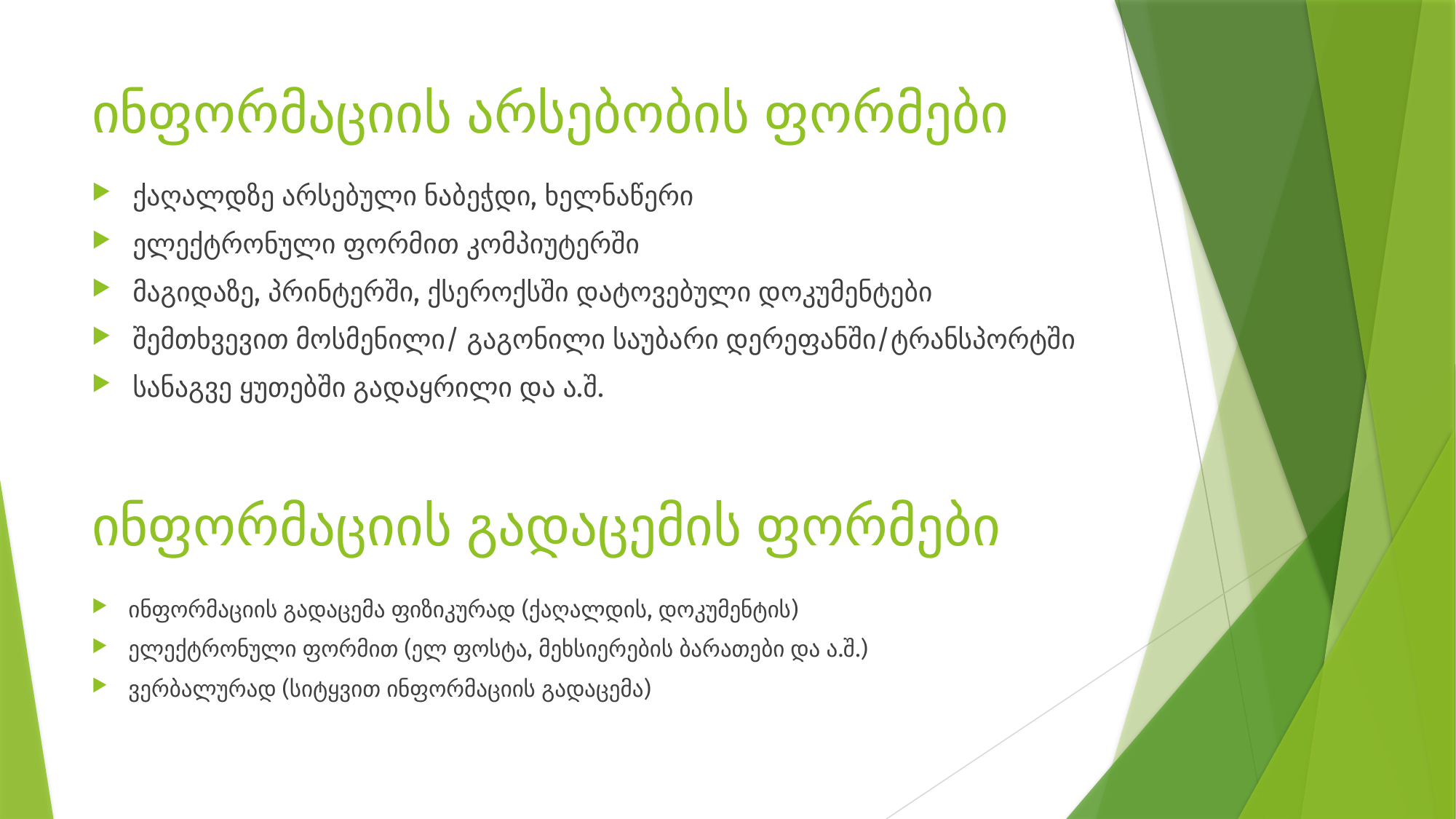

# ინფორმაციის არსებობის ფორმები
ქაღალდზე არსებული ნაბეჭდი, ხელნაწერი
ელექტრონული ფორმით კომპიუტერში
მაგიდაზე, პრინტერში, ქსეროქსში დატოვებული დოკუმენტები
შემთხვევით მოსმენილი/ გაგონილი საუბარი დერეფანში/ტრანსპორტში
სანაგვე ყუთებში გადაყრილი და ა.შ.
ინფორმაციის გადაცემის ფორმები
ინფორმაციის გადაცემა ფიზიკურად (ქაღალდის, დოკუმენტის)
ელექტრონული ფორმით (ელ ფოსტა, მეხსიერების ბარათები და ა.შ.)
ვერბალურად (სიტყვით ინფორმაციის გადაცემა)